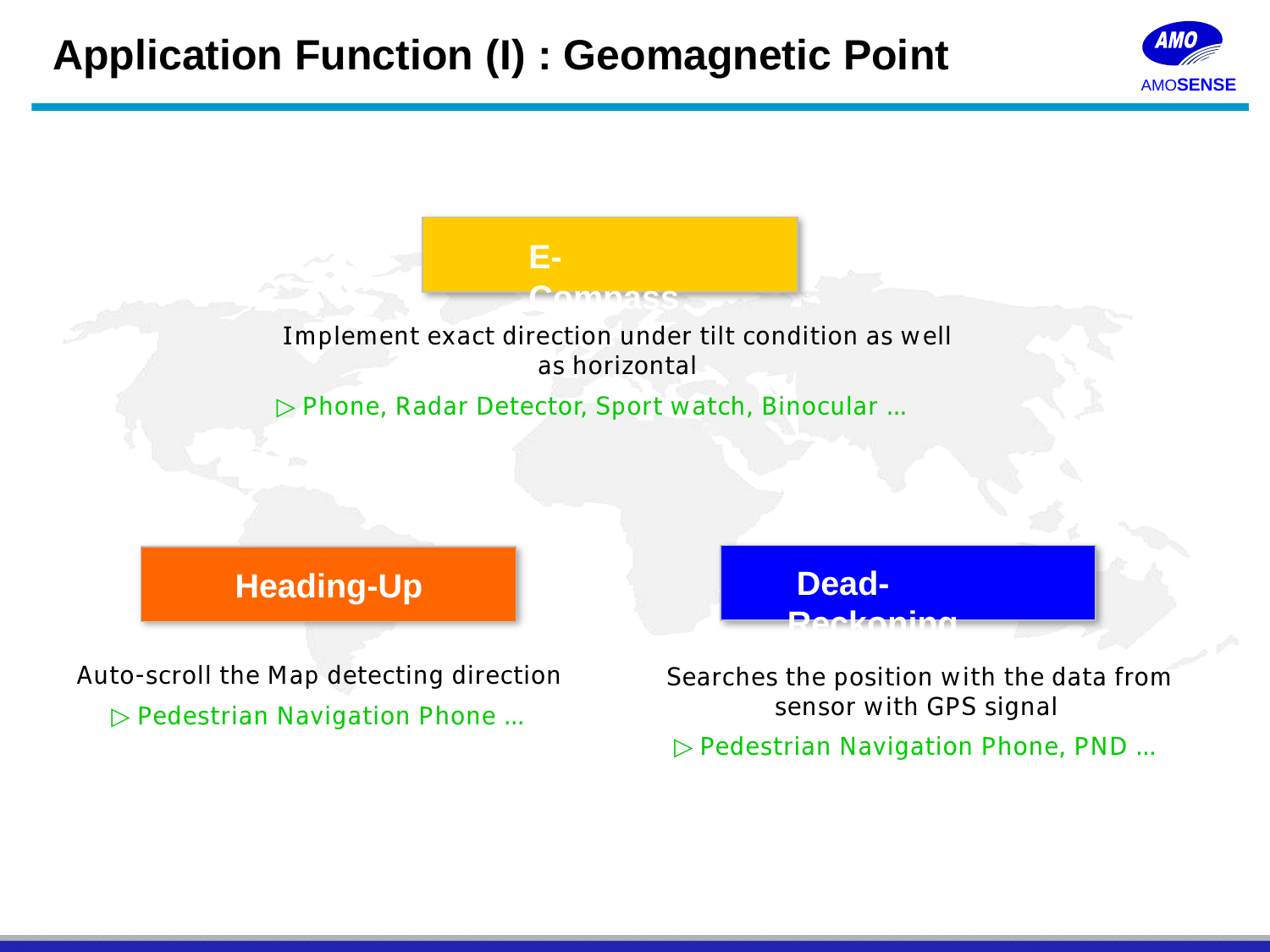

Application Function (I) : Geomagnetic Point

E-Compass
Implement exact direction under tilt condition as well as horizontal
▷ Phone, Radar Detector, Sport watch, Binocular …

 Dead-Reckoning
Heading-Up
Auto-scroll the Map detecting direction
▷ Pedestrian Navigation Phone …
Searches the position with the data from sensor with GPS signal
▷ Pedestrian Navigation Phone, PND …